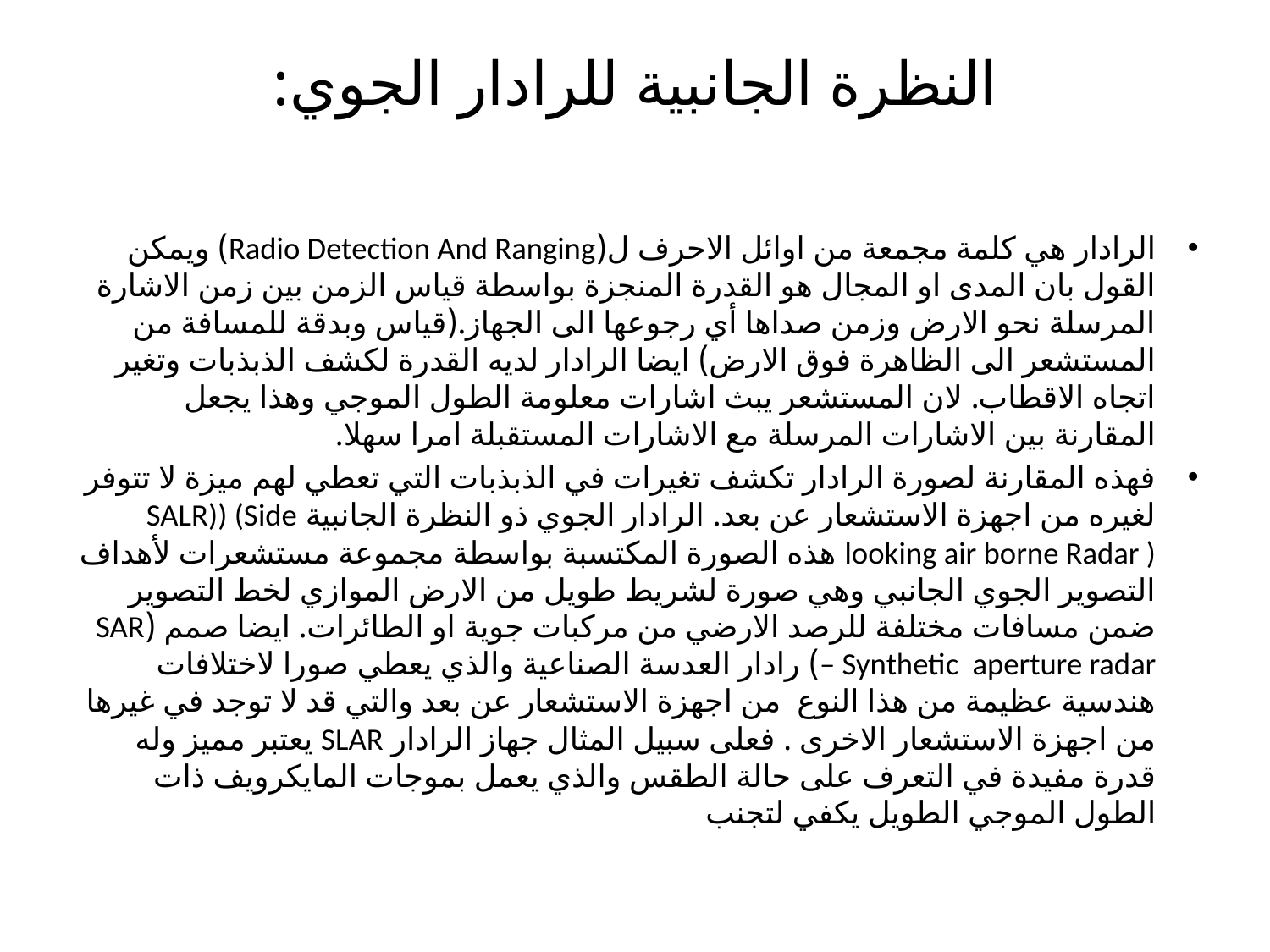

# النظرة الجانبية للرادار الجوي:
الرادار هي كلمة مجمعة من اوائل الاحرف ل(Radio Detection And Ranging) ويمكن القول بان المدى او المجال هو القدرة المنجزة بواسطة قياس الزمن بين زمن الاشارة المرسلة نحو الارض وزمن صداها أي رجوعها الى الجهاز.(قياس وبدقة للمسافة من المستشعر الى الظاهرة فوق الارض) ايضا الرادار لديه القدرة لكشف الذبذبات وتغير اتجاه الاقطاب. لان المستشعر يبث اشارات معلومة الطول الموجي وهذا يجعل المقارنة بين الاشارات المرسلة مع الاشارات المستقبلة امرا سهلا.
فهذه المقارنة لصورة الرادار تكشف تغيرات في الذبذبات التي تعطي لهم ميزة لا تتوفر لغيره من اجهزة الاستشعار عن بعد. الرادار الجوي ذو النظرة الجانبية SALR)) (Side looking air borne Radar ) هذه الصورة المكتسبة بواسطة مجموعة مستشعرات لأهداف التصوير الجوي الجانبي وهي صورة لشريط طويل من الارض الموازي لخط التصوير ضمن مسافات مختلفة للرصد الارضي من مركبات جوية او الطائرات. ايضا صمم (SAR – Synthetic  aperture radar) رادار العدسة الصناعية والذي يعطي صورا لاختلافات هندسية عظيمة من هذا النوع  من اجهزة الاستشعار عن بعد والتي قد لا توجد في غيرها من اجهزة الاستشعار الاخرى . فعلى سبيل المثال جهاز الرادار SLAR يعتبر مميز وله قدرة مفيدة في التعرف على حالة الطقس والذي يعمل بموجات المايكرويف ذات الطول الموجي الطويل يكفي لتجنب